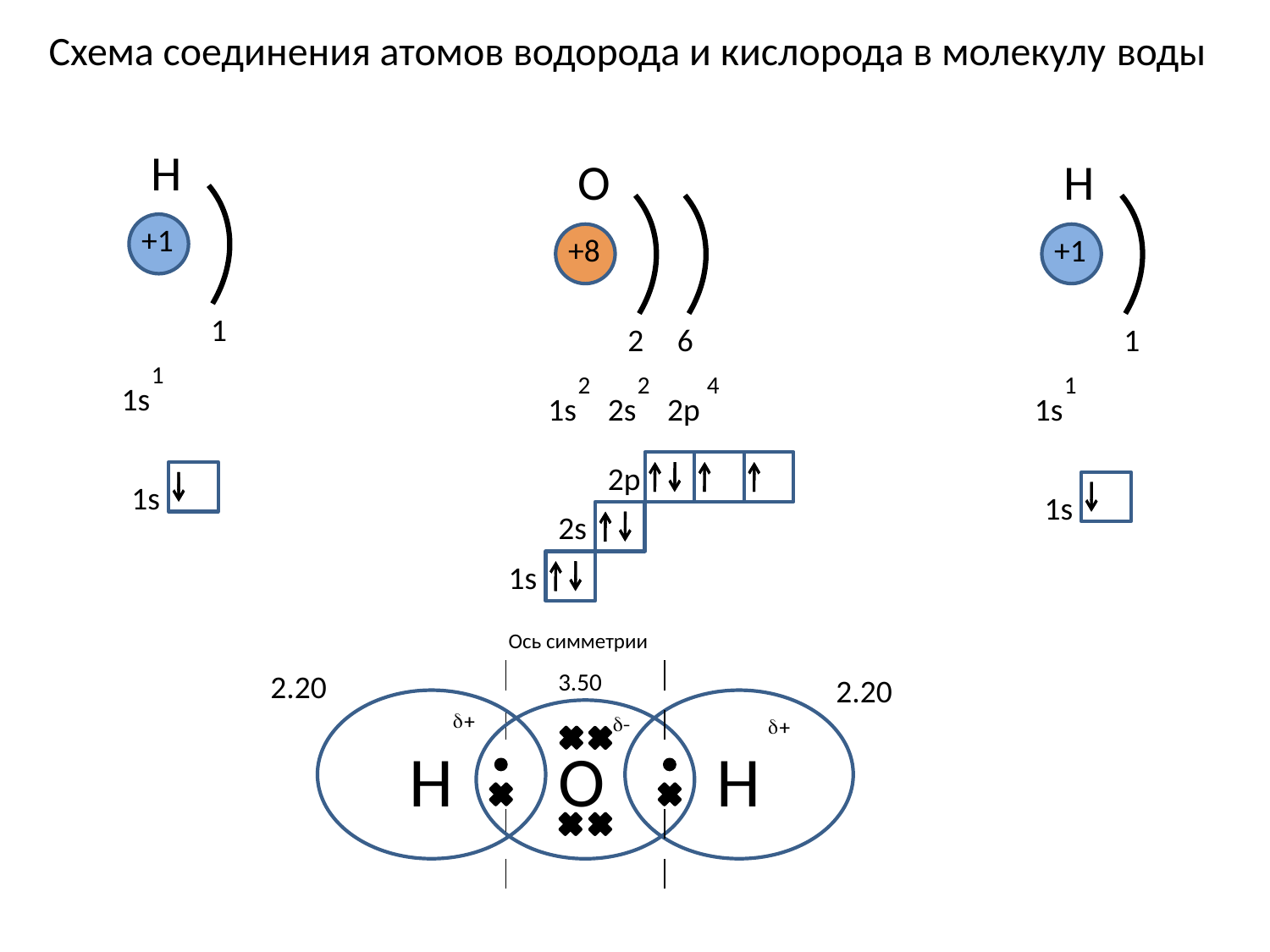

Схема соединения атомов водорода и кислорода в молекулу воды
H
О
H

+1

+8
+1
1
2
6
1
1
2
2
4
1
1s
1s
2s
2p
1s
2p

1s

1s
2s

1s

Ось симметрии
2.20
3.50
2.20

δ+

δ-
δ+

H
О
Н